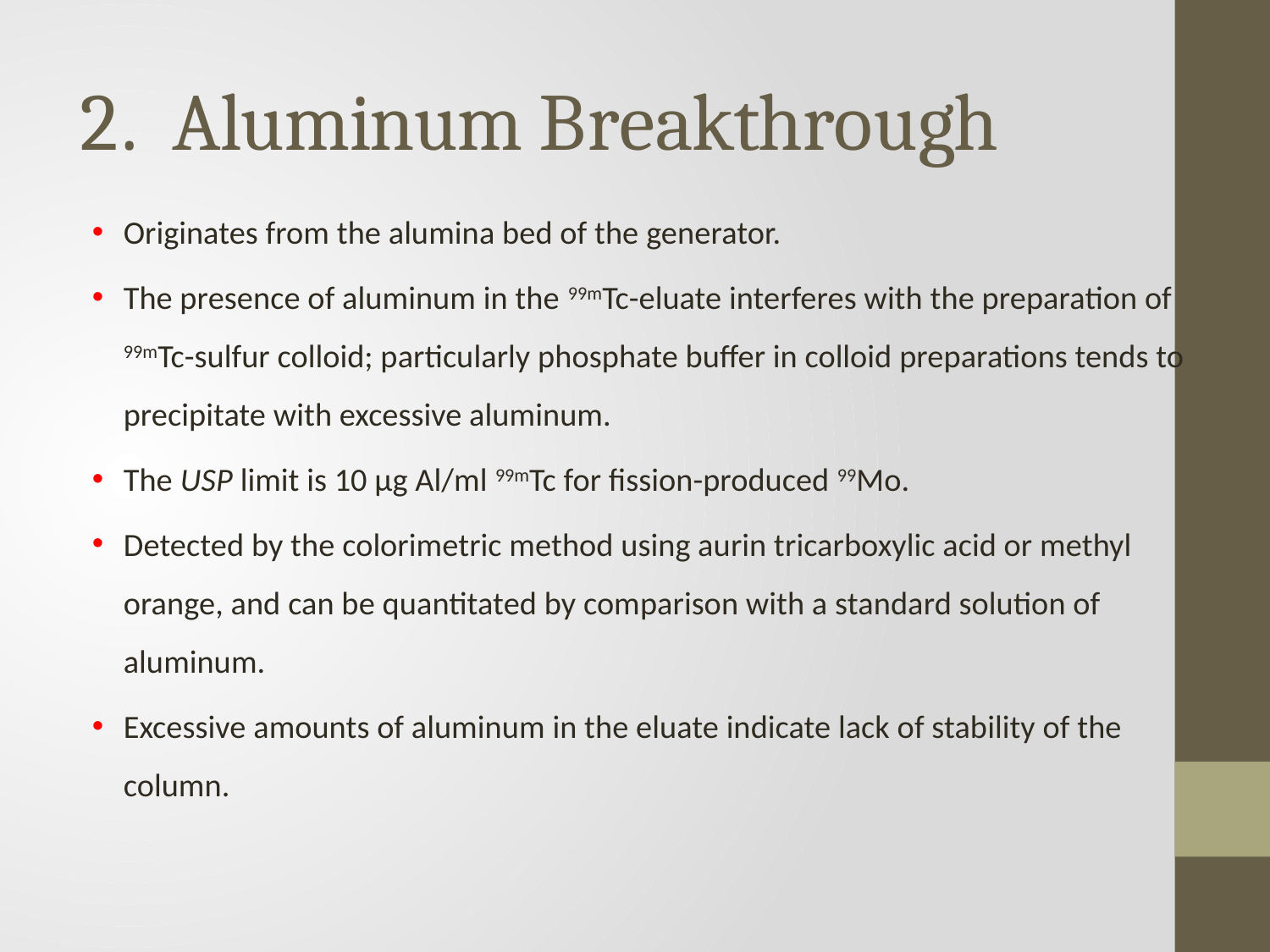

# Aluminum Breakthrough
Originates from the alumina bed of the generator.
The presence of aluminum in the 99mTc-eluate interferes with the preparation of 99mTc-sulfur colloid; particularly phosphate buffer in colloid preparations tends to precipitate with excessive aluminum.
The USP limit is 10 µg Al/ml 99mTc for fission-produced 99Mo.
Detected by the colorimetric method using aurin tricarboxylic acid or methyl orange, and can be quantitated by comparison with a standard solution of aluminum.
Excessive amounts of aluminum in the eluate indicate lack of stability of the column.